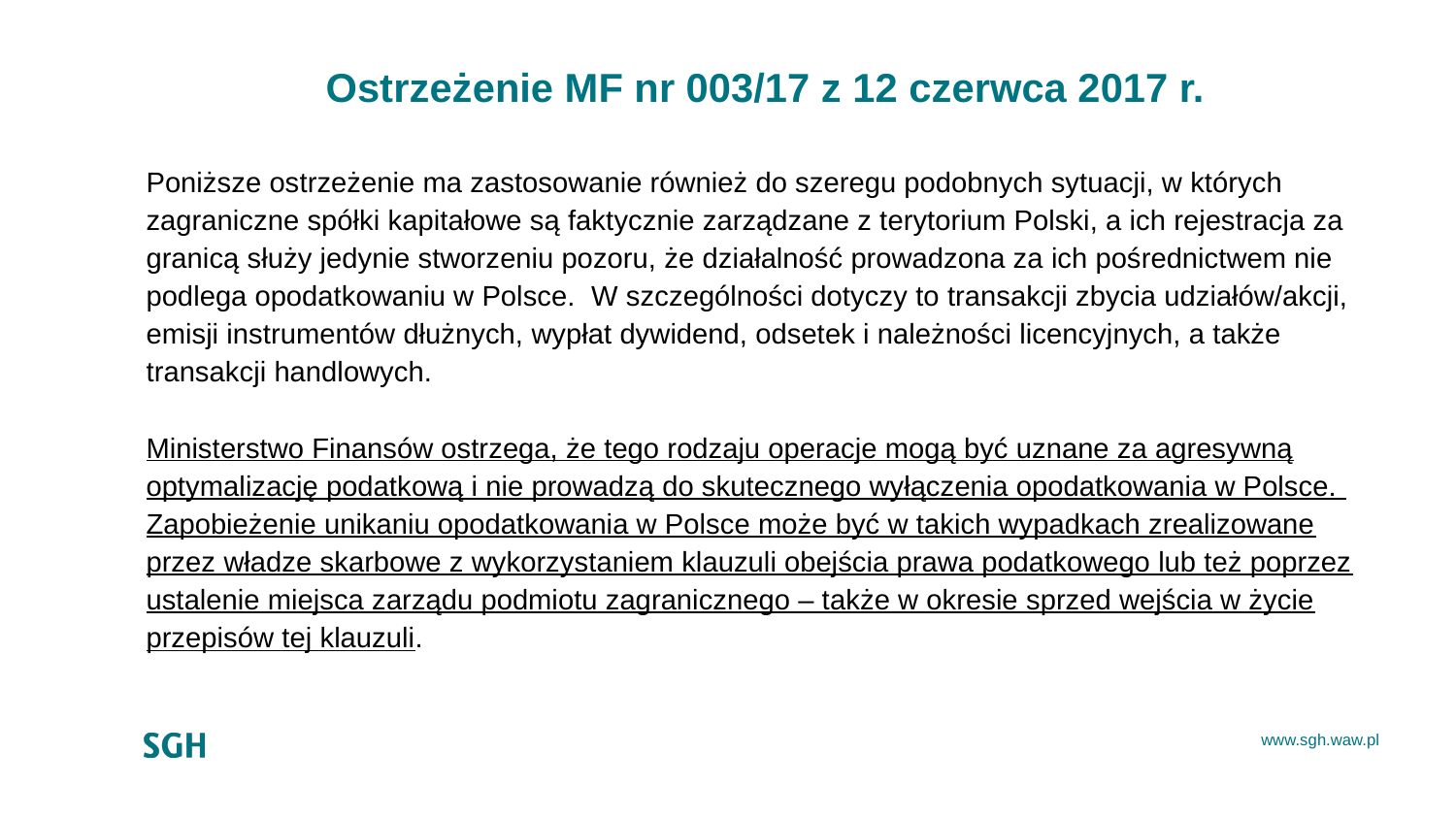

# Ostrzeżenie MF nr 003/17 z 12 czerwca 2017 r.
Poniższe ostrzeżenie ma zastosowanie również do szeregu podobnych sytuacji, w których zagraniczne spółki kapitałowe są faktycznie zarządzane z terytorium Polski, a ich rejestracja za granicą służy jedynie stworzeniu pozoru, że działalność prowadzona za ich pośrednictwem nie podlega opodatkowaniu w Polsce.  W szczególności dotyczy to transakcji zbycia udziałów/akcji, emisji instrumentów dłużnych, wypłat dywidend, odsetek i należności licencyjnych, a także transakcji handlowych.
Ministerstwo Finansów ostrzega, że tego rodzaju operacje mogą być uznane za agresywną optymalizację podatkową i nie prowadzą do skutecznego wyłączenia opodatkowania w Polsce.  Zapobieżenie unikaniu opodatkowania w Polsce może być w takich wypadkach zrealizowane przez władze skarbowe z wykorzystaniem klauzuli obejścia prawa podatkowego lub też poprzez ustalenie miejsca zarządu podmiotu zagranicznego – także w okresie sprzed wejścia w życie przepisów tej klauzuli.